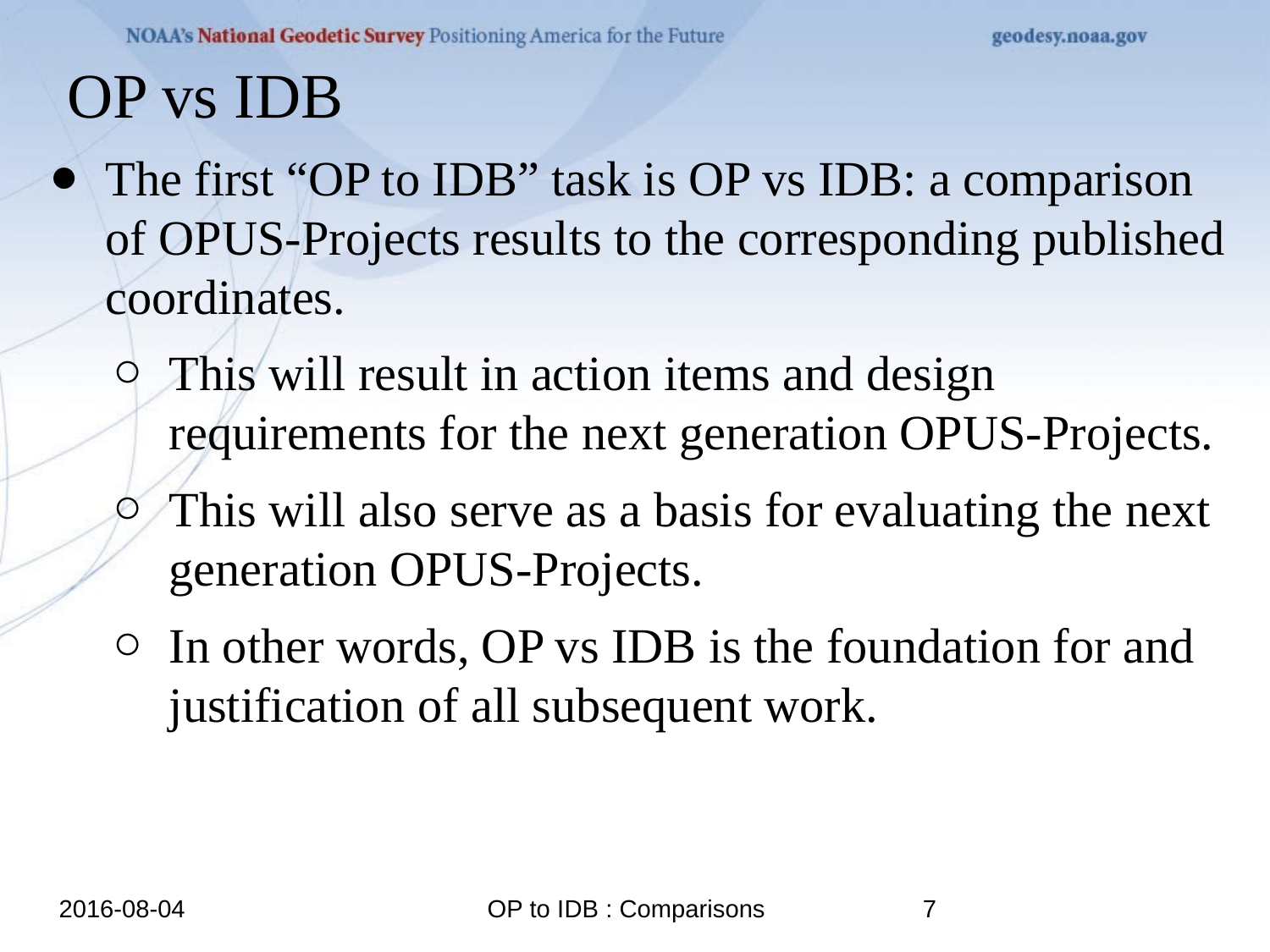

OP vs IDB

The first “OP to IDB” task is OP vs IDB: a comparison of OPUS-Projects results to the corresponding published coordinates.
This will result in action items and design requirements for the next generation OPUS-Projects.
This will also serve as a basis for evaluating the next generation OPUS-Projects.
In other words, OP vs IDB is the foundation for and justification of all subsequent work.
2016-08-04
OP to IDB : Comparisons
7